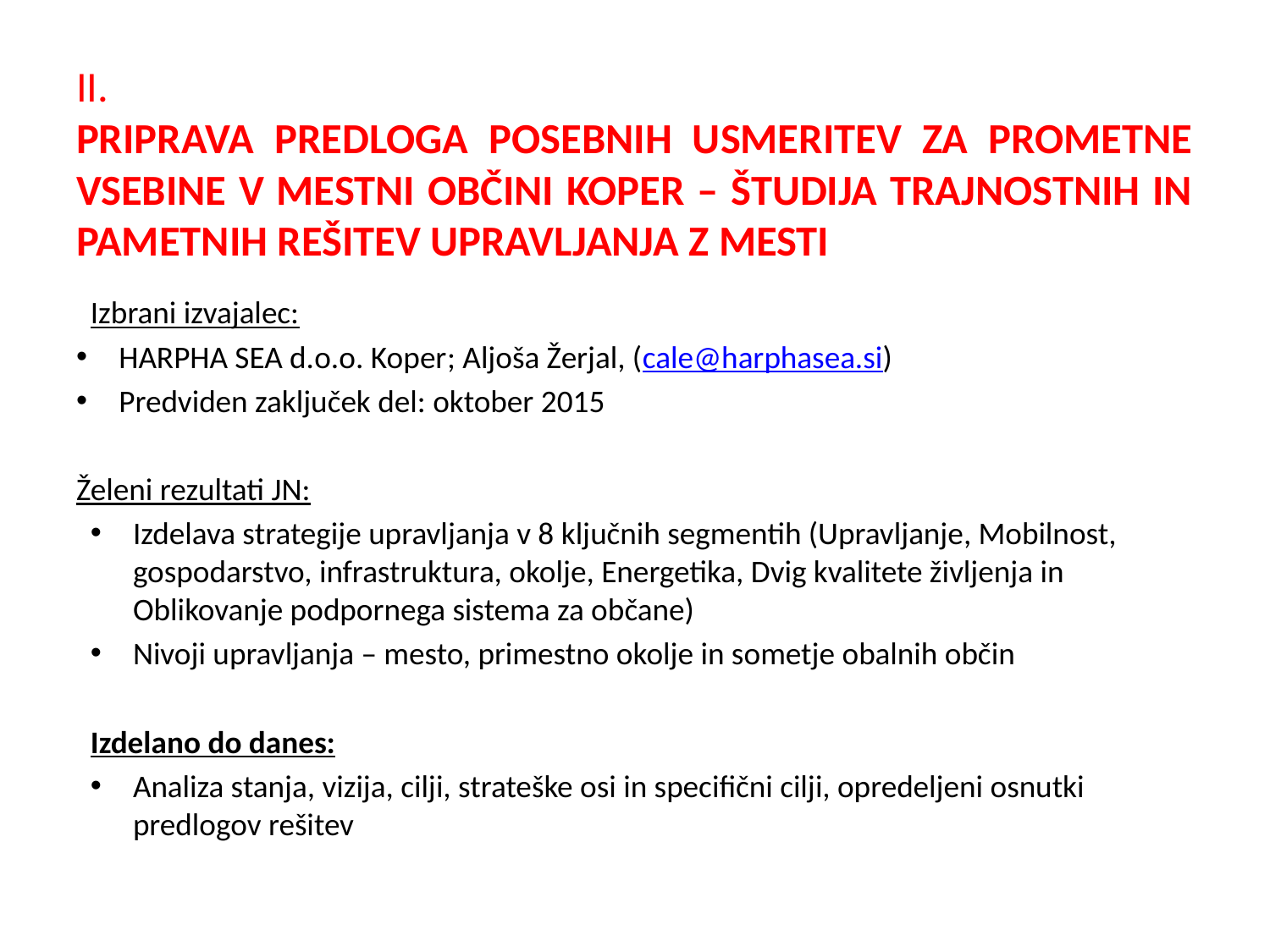

# II. PRIPRAVA PREDLOGA POSEBNIH USMERITEV ZA PROMETNE VSEBINE V MESTNI OBČINI KOPER – ŠTUDIJA TRAJNOSTNIH IN PAMETNIH REŠITEV UPRAVLJANJA Z MESTI
Izbrani izvajalec:
HARPHA SEA d.o.o. Koper; Aljoša Žerjal, (cale@harphasea.si)
Predviden zaključek del: oktober 2015

Želeni rezultati JN:
Izdelava strategije upravljanja v 8 ključnih segmentih (Upravljanje, Mobilnost, gospodarstvo, infrastruktura, okolje, Energetika, Dvig kvalitete življenja in Oblikovanje podpornega sistema za občane)
Nivoji upravljanja – mesto, primestno okolje in sometje obalnih občin

Izdelano do danes:
Analiza stanja, vizija, cilji, strateške osi in specifični cilji, opredeljeni osnutki predlogov rešitev